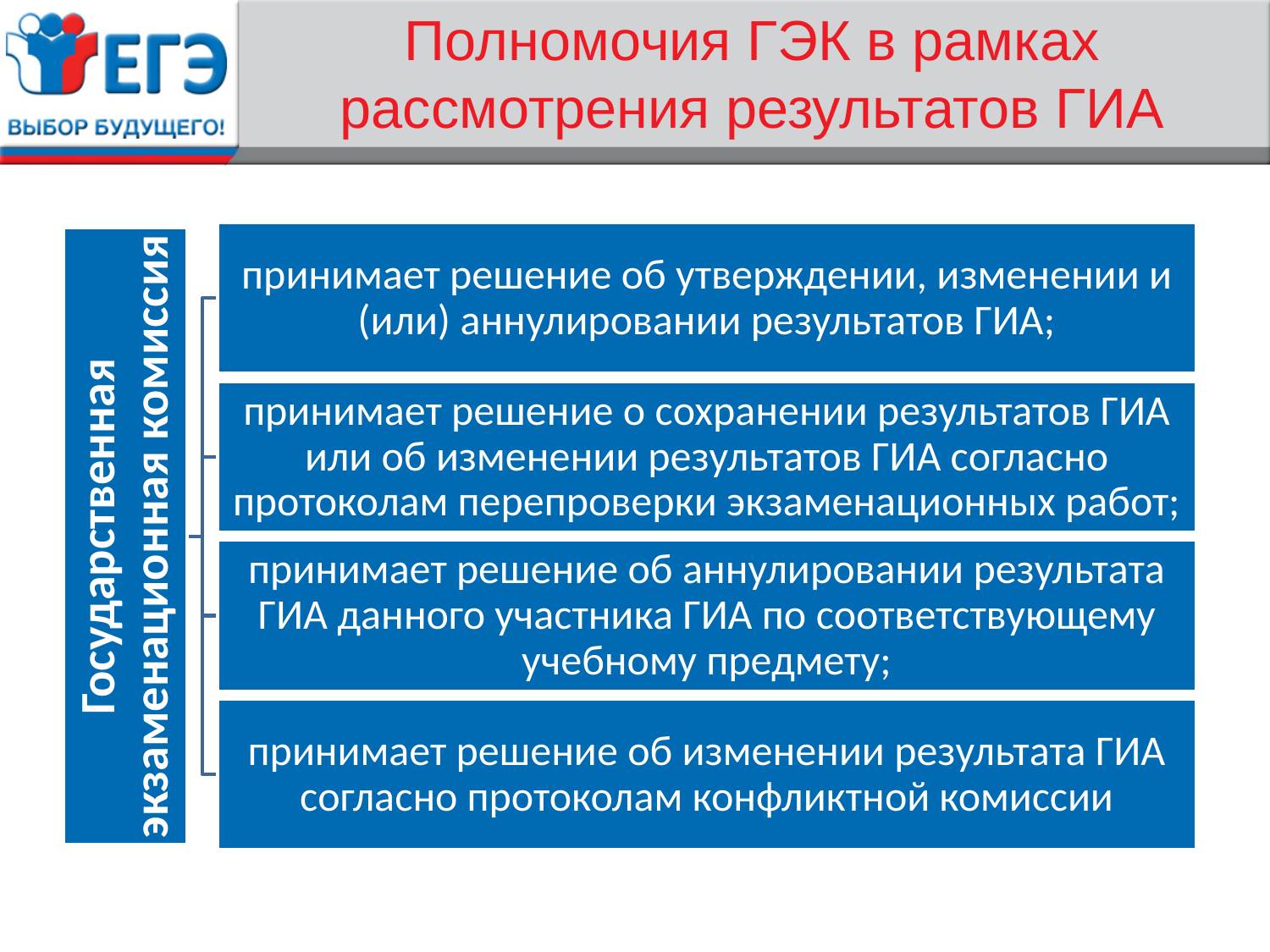

# Полномочия ГЭК в рамках рассмотрения результатов ГИА

Государственная экзаменационная комиссия
принимает решение об утверждении, изменении и (или) аннулировании результатов ГИА;
принимает решение о сохранении результатов ГИА или об изменении результатов ГИА согласно протоколам перепроверки экзаменационных работ;
принимает решение об аннулировании результата ГИА данного участника ГИА по соответствующему учебному предмету;
принимает решение об изменении результата ГИА согласно протоколам конфликтной комиссии